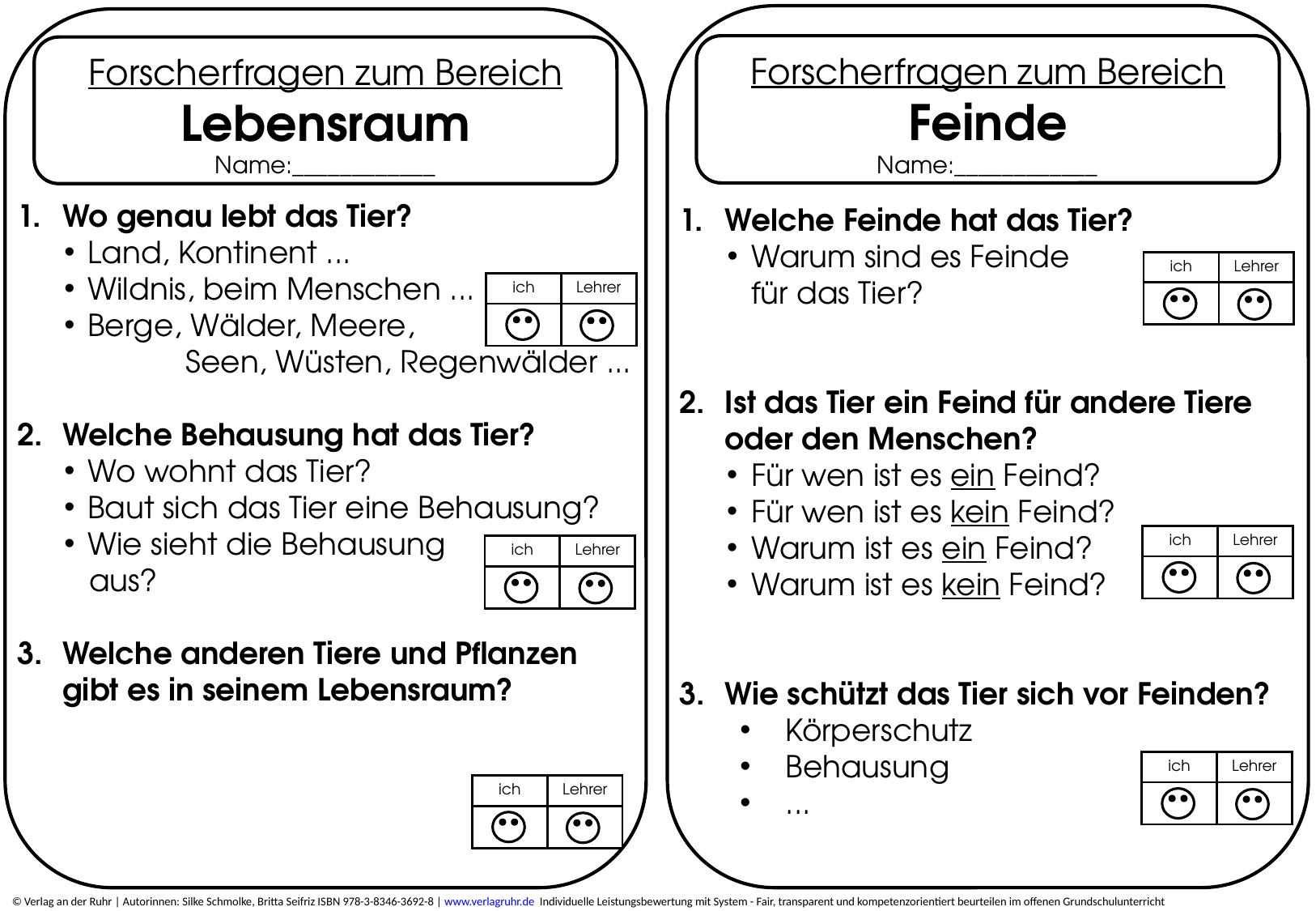

Forscherfragen zum Bereich
Feinde
Welche Feinde hat das Tier?
Warum sind es Feinde
 	für das Tier?

Ist das Tier ein Feind für andere Tiere oder den Menschen?
Für wen ist es ein Feind?
Für wen ist es kein Feind?
Warum ist es ein Feind?
Warum ist es kein Feind?

Wie schützt das Tier sich vor Feinden?
Körperschutz
Behausung
...

Forscherfragen zum Bereich
Lebensraum
Name:____________
Name:____________
Wo genau lebt das Tier?
Land, Kontinent ...
Wildnis, beim Menschen ...
Berge, Wälder, Meere,
	Seen, Wüsten, Regenwälder ...

Welche Behausung hat das Tier?
Wo wohnt das Tier?
Baut sich das Tier eine Behausung?
Wie sieht die Behausung
aus?

Welche anderen Tiere und Pflanzen gibt es in seinem Lebensraum?
| ich | Lehrer |
| --- | --- |
|  |  |
| ich | Lehrer |
| --- | --- |
|  |  |

| ich | Lehrer |
| --- | --- |
|  |  |
| ich | Lehrer |
| --- | --- |
|  |  |

| ich | Lehrer |
| --- | --- |
|  |  |
| ich | Lehrer |
| --- | --- |
|  |  |